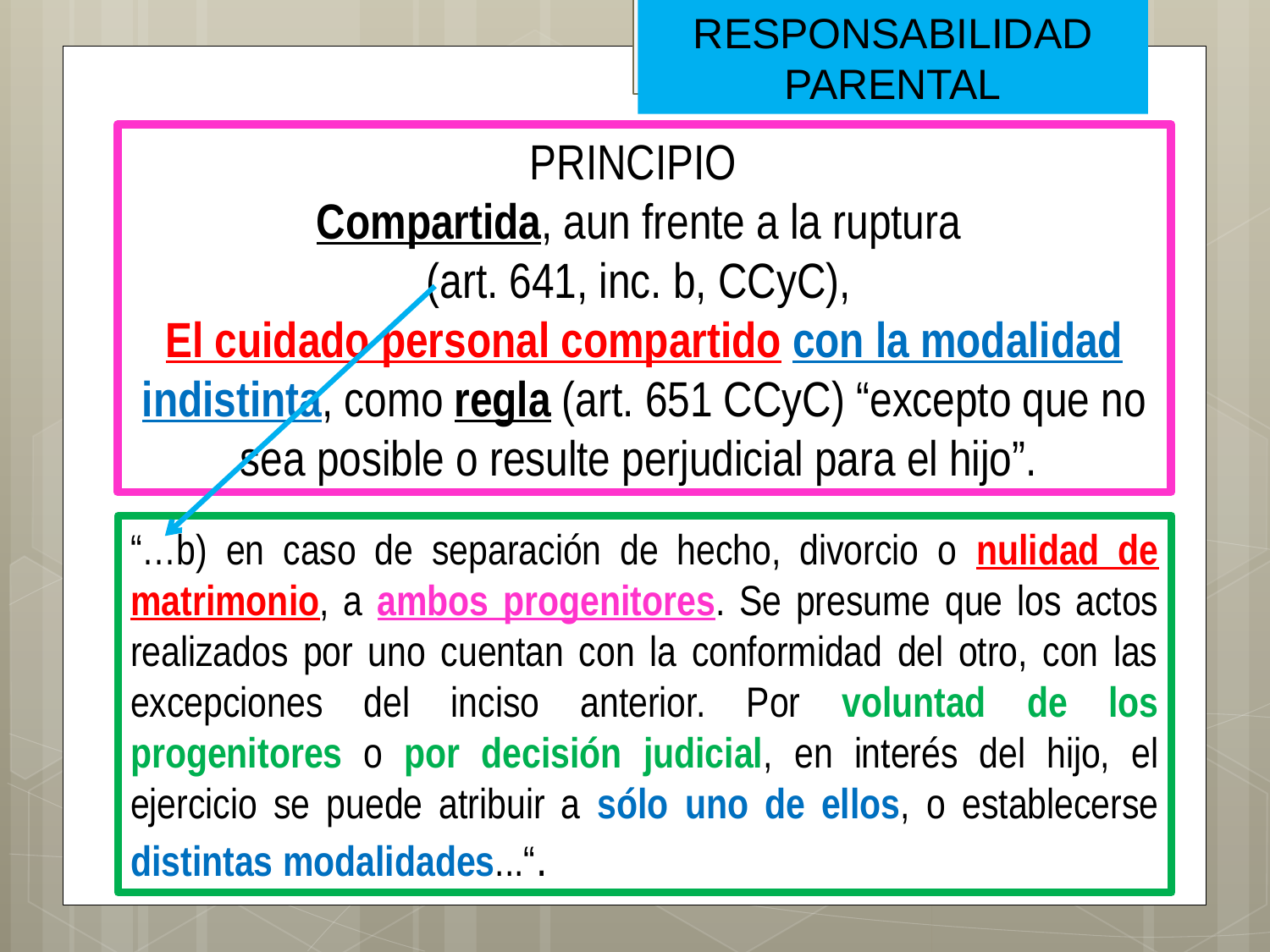

RESPONSABILIDAD PARENTAL
PRINCIPIO
Compartida, aun frente a la ruptura
(art. 641, inc. b, CCyC),
El cuidado personal compartido con la modalidad indistinta, como regla (art. 651 CCyC) “excepto que no sea posible o resulte perjudicial para el hijo”.
“…b) en caso de separación de hecho, divorcio o nulidad de matrimonio, a ambos progenitores. Se presume que los actos realizados por uno cuentan con la conformidad del otro, con las excepciones del inciso anterior. Por voluntad de los progenitores o por decisión judicial, en interés del hijo, el ejercicio se puede atribuir a sólo uno de ellos, o establecerse distintas modalidades...“.